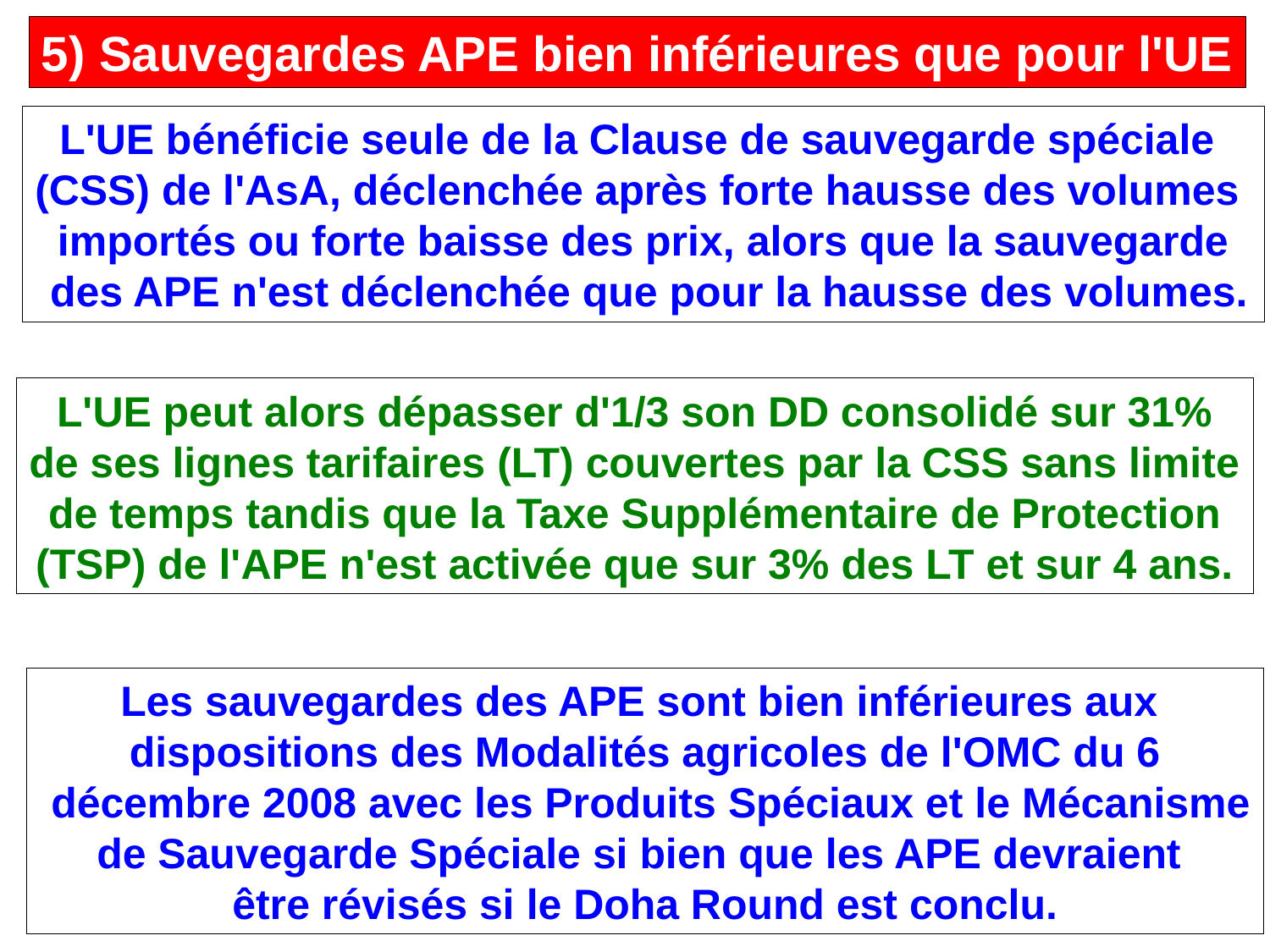

5) Sauvegardes APE bien inférieures que pour l'UE
L'UE bénéficie seule de la Clause de sauvegarde spéciale
(CSS) de l'AsA, déclenchée après forte hausse des volumes
importés ou forte baisse des prix, alors que la sauvegarde
 des APE n'est déclenchée que pour la hausse des volumes.
L'UE peut alors dépasser d'1/3 son DD consolidé sur 31%
de ses lignes tarifaires (LT) couvertes par la CSS sans limite
de temps tandis que la Taxe Supplémentaire de Protection
(TSP) de l'APE n'est activée que sur 3% des LT et sur 4 ans.
Les sauvegardes des APE sont bien inférieures aux
dispositions des Modalités agricoles de l'OMC du 6
 décembre 2008 avec les Produits Spéciaux et le Mécanisme
de Sauvegarde Spéciale si bien que les APE devraient
être révisés si le Doha Round est conclu.